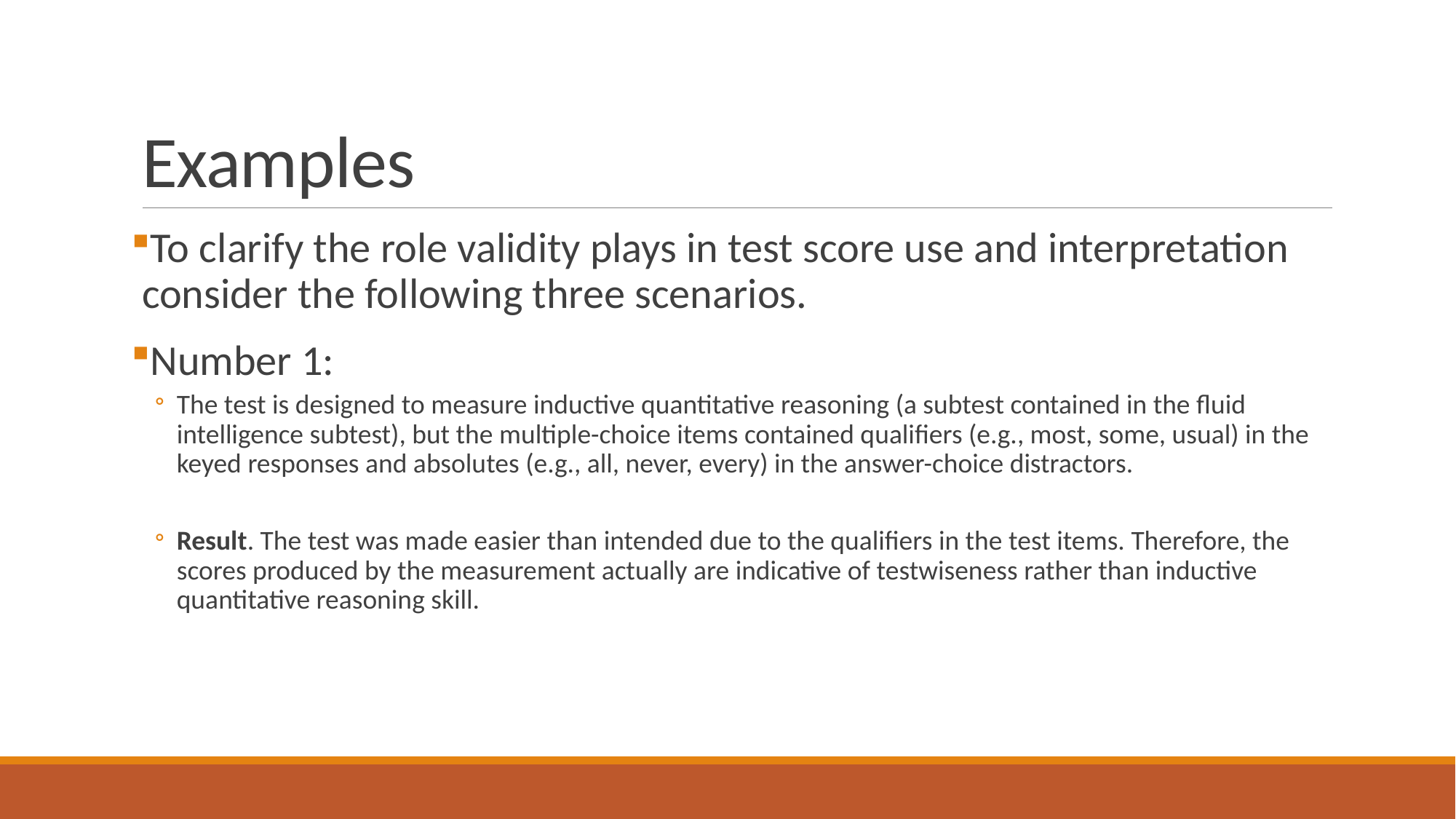

# Examples
To clarify the role validity plays in test score use and interpretation consider the following three scenarios.
Number 1:
The test is designed to measure inductive quantitative reasoning (a subtest contained in the fluid intelligence subtest), but the multiple-choice items contained qualifiers (e.g., most, some, usual) in the keyed responses and absolutes (e.g., all, never, every) in the answer-choice distractors.

Result. The test was made easier than intended due to the qualifiers in the test items. Therefore, the scores produced by the measurement actually are indicative of testwiseness rather than inductive quantitative reasoning skill.